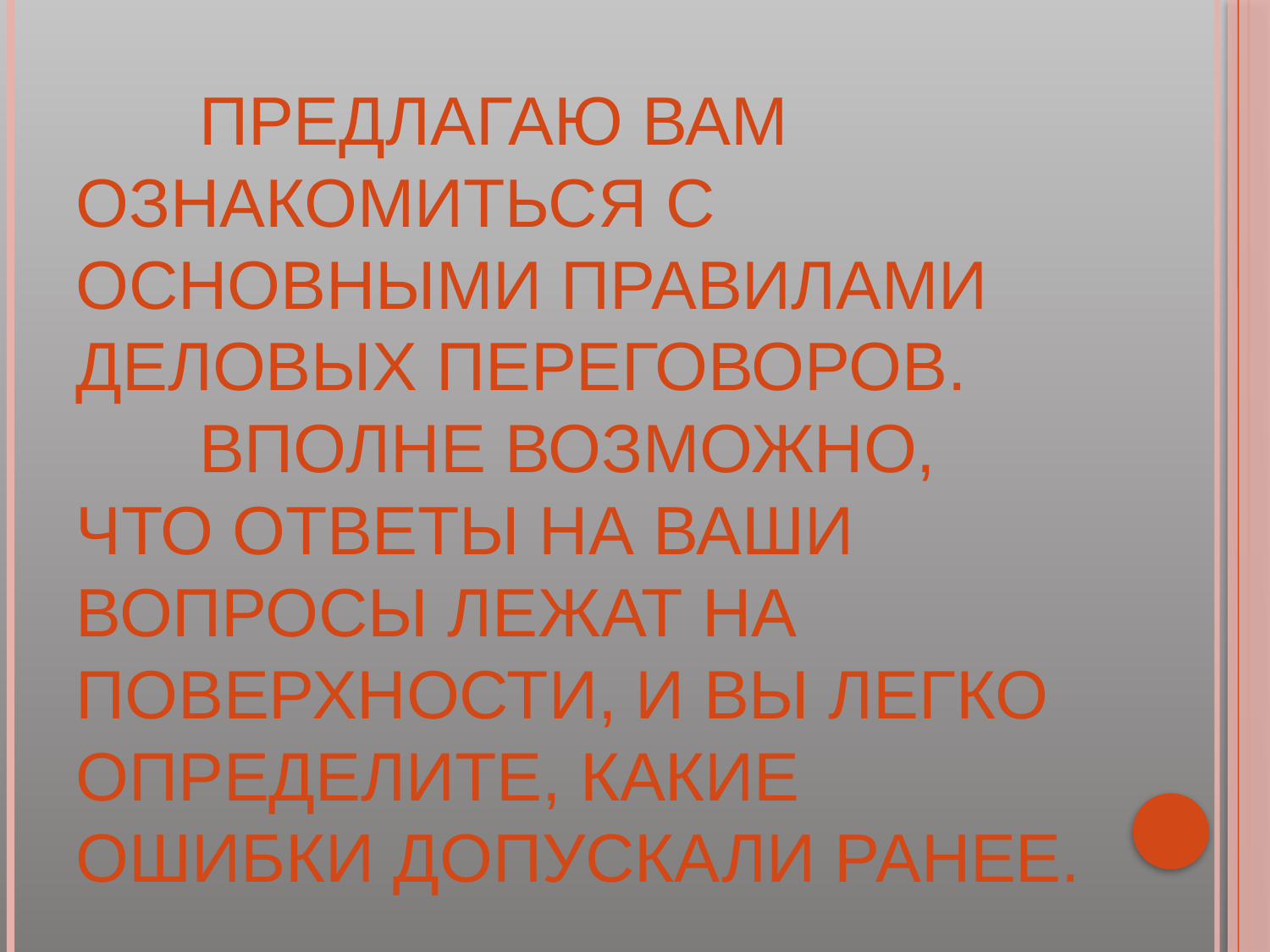

# Предлагаю вам ознакомиться с основными правилами деловых переговоров. Вполне возможно, что ответы на ваши вопросы лежат на поверхности, и вы легко определите, какие ошибки допускали ранее.